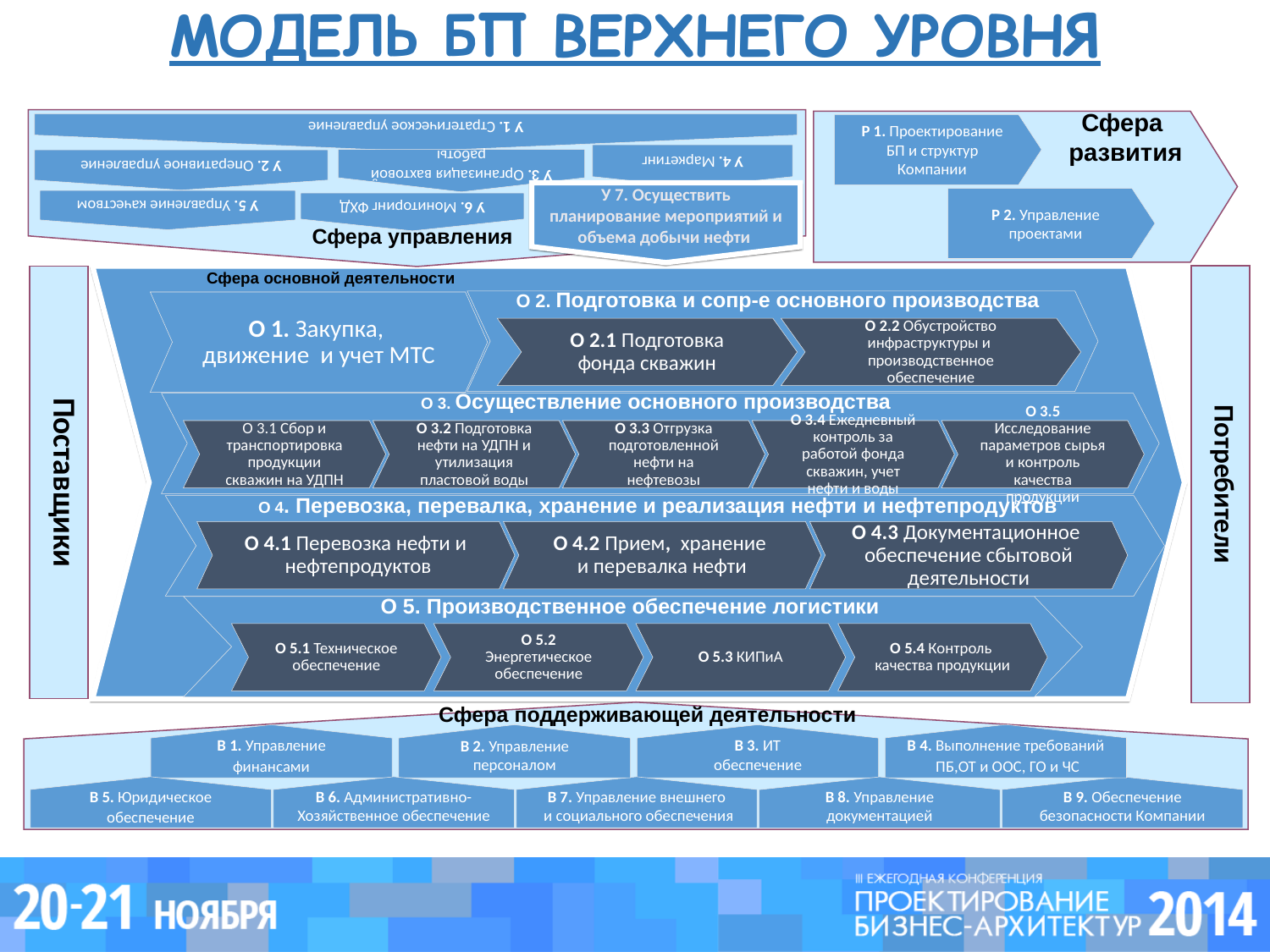

# МОДЕЛЬ БП ВЕРХНЕГО УРОВНЯ
У 1. Стратегическое управление

У 2. Оперативное управление
У 3. Организация вахтовой работы
У 4. Маркетинг
У 5. Управление качеством
Сфера
развития

У 6. Мониторинг ФХД
Р 1. Проектирование БП и структур Компании
У 7. Осуществить планирование мероприятий и объема добычи нефти
Р 2. Управление проектами
Сфера управления

Сфера основной деятельности
Потребители
Поставщики

О 2. Подготовка и сопр-е основного производства

О 1. Закупка,
движение  и учет МТС
О 2.1 Подготовка
фонда скважин
О 2.2 Обустройство
инфраструктуры и
производственное обеспечение
О 3. Осуществление основного производства

О 3.1 Сбор и транспортировка продукции скважин на УДПН
О 3.2 Подготовка нефти на УДПН и утилизация пластовой воды
О 3.3 Отгрузка подготовленной нефти на нефтевозы
О 3.4 Ежедневный контроль за работой фонда скважин, учет нефти и воды
О 3.5 Исследование параметров сырья и контроль качества продукции
О 4. Перевозка, перевалка, хранение и реализация нефти и нефтепродуктов

О 4.1 Перевозка нефти и
 нефтепродуктов
О 4.2 Прием,  хранение
и перевалка нефти
О 4.3 Документационное
обеспечение сбытовой
деятельности
О 5. Производственное обеспечение логистики

О 5.1 Техническое обеспечение
О 5.2 Энергетическое
обеспечение
О 5.3 КИПиА
О 5.4 Контроль
качества продукции
В 4. Выполнение требований
 ПБ,ОТ и ООС, ГО и ЧС
В 1. Управление
финансами
В 3. ИТ
обеспечение
В 2. Управление
персоналом
Сфера поддерживающей деятельности
В 5. Юридическое
обеспечение
В 6. Административно-
Хозяйственное обеспечение
В 7. Управление внешнего
 и социального обеспечения
В 9. Обеспечение
безопасности Компании
В 8. Управление
документацией
8